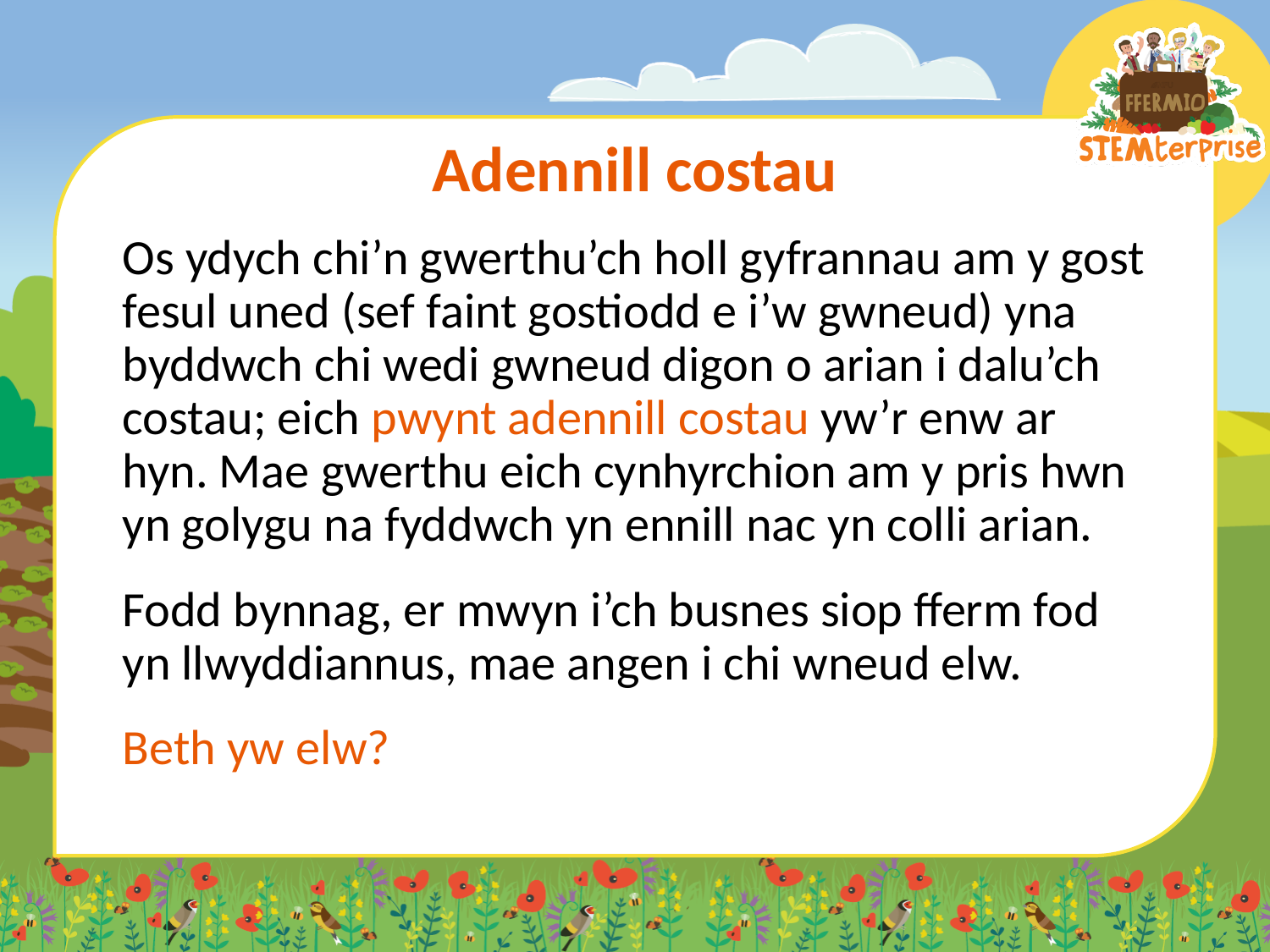

# Adennill costau
Os ydych chi’n gwerthu’ch holl gyfrannau am y gost fesul uned (sef faint gostiodd e i’w gwneud) yna byddwch chi wedi gwneud digon o arian i dalu’ch costau; eich pwynt adennill costau yw’r enw ar hyn. Mae gwerthu eich cynhyrchion am y pris hwn yn golygu na fyddwch yn ennill nac yn colli arian.
Fodd bynnag, er mwyn i’ch busnes siop fferm fod yn llwyddiannus, mae angen i chi wneud elw.
Beth yw elw?